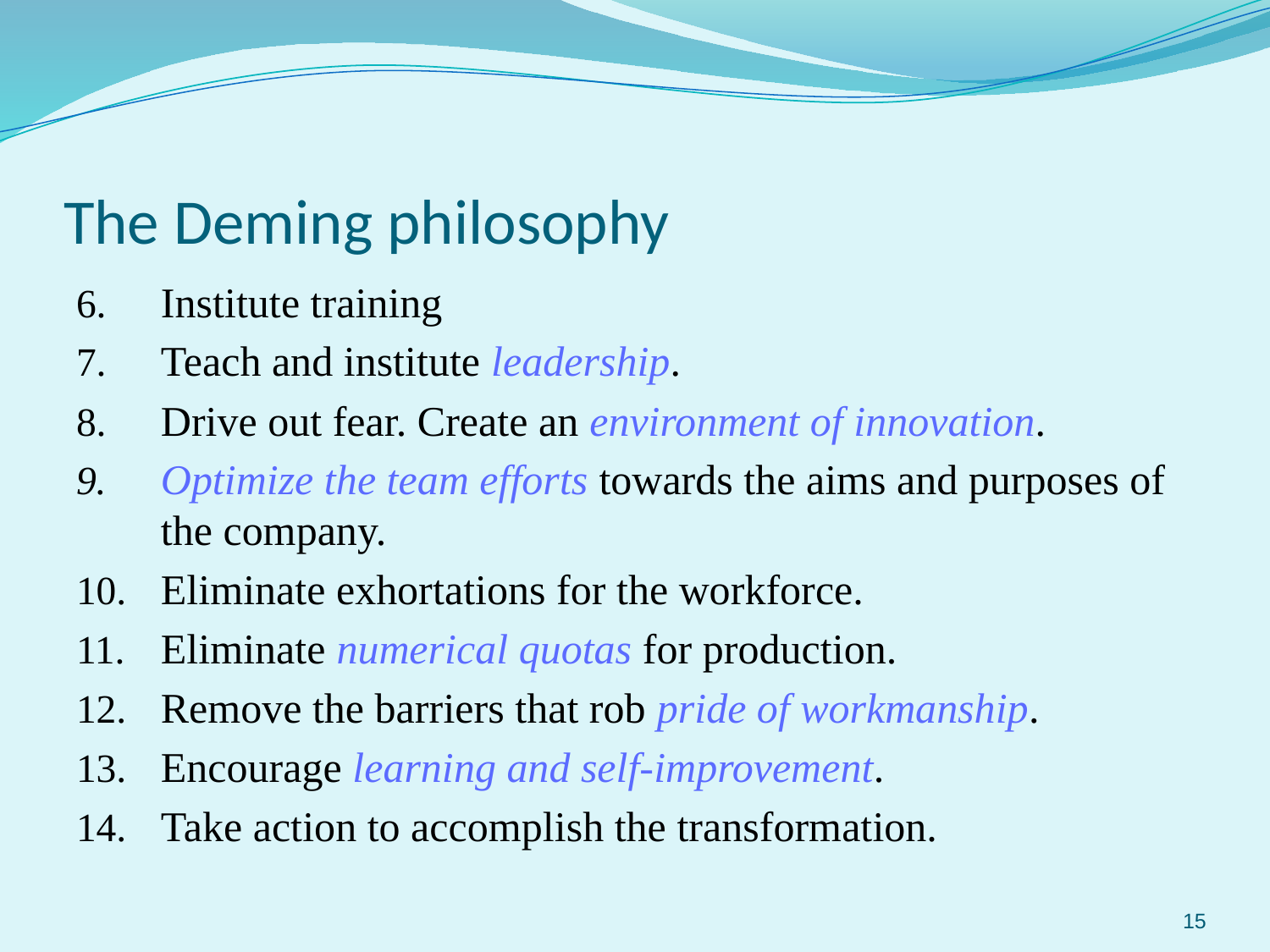

# The Deming philosophy
Institute training
Teach and institute leadership.
Drive out fear. Create an environment of innovation.
Optimize the team efforts towards the aims and purposes of the company.
Eliminate exhortations for the workforce.
Eliminate numerical quotas for production.
Remove the barriers that rob pride of workmanship.
Encourage learning and self-improvement.
Take action to accomplish the transformation.
15